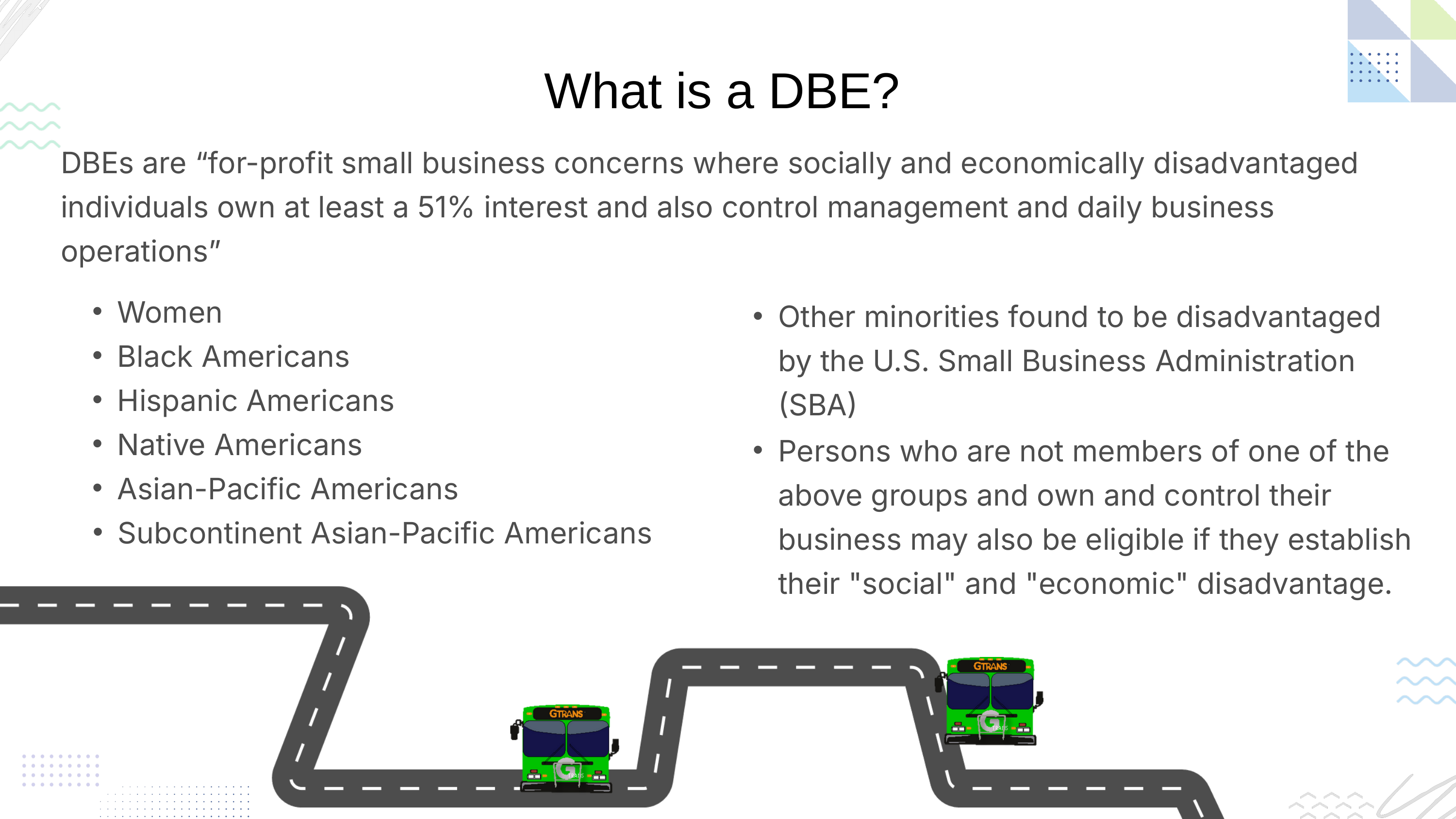

What is a DBE?

DBEs are “for-profit small business concerns where socially and economically disadvantaged individuals own at least a 51% interest and also control management and daily business operations”
Women
Black Americans
Hispanic Americans
Native Americans
Asian-Pacific Americans
Subcontinent Asian-Pacific Americans
Other minorities found to be disadvantaged by the U.S. Small Business Administration (SBA)
Persons who are not members of one of the above groups and own and control their business may also be eligible if they establish their "social" and "economic" disadvantage.